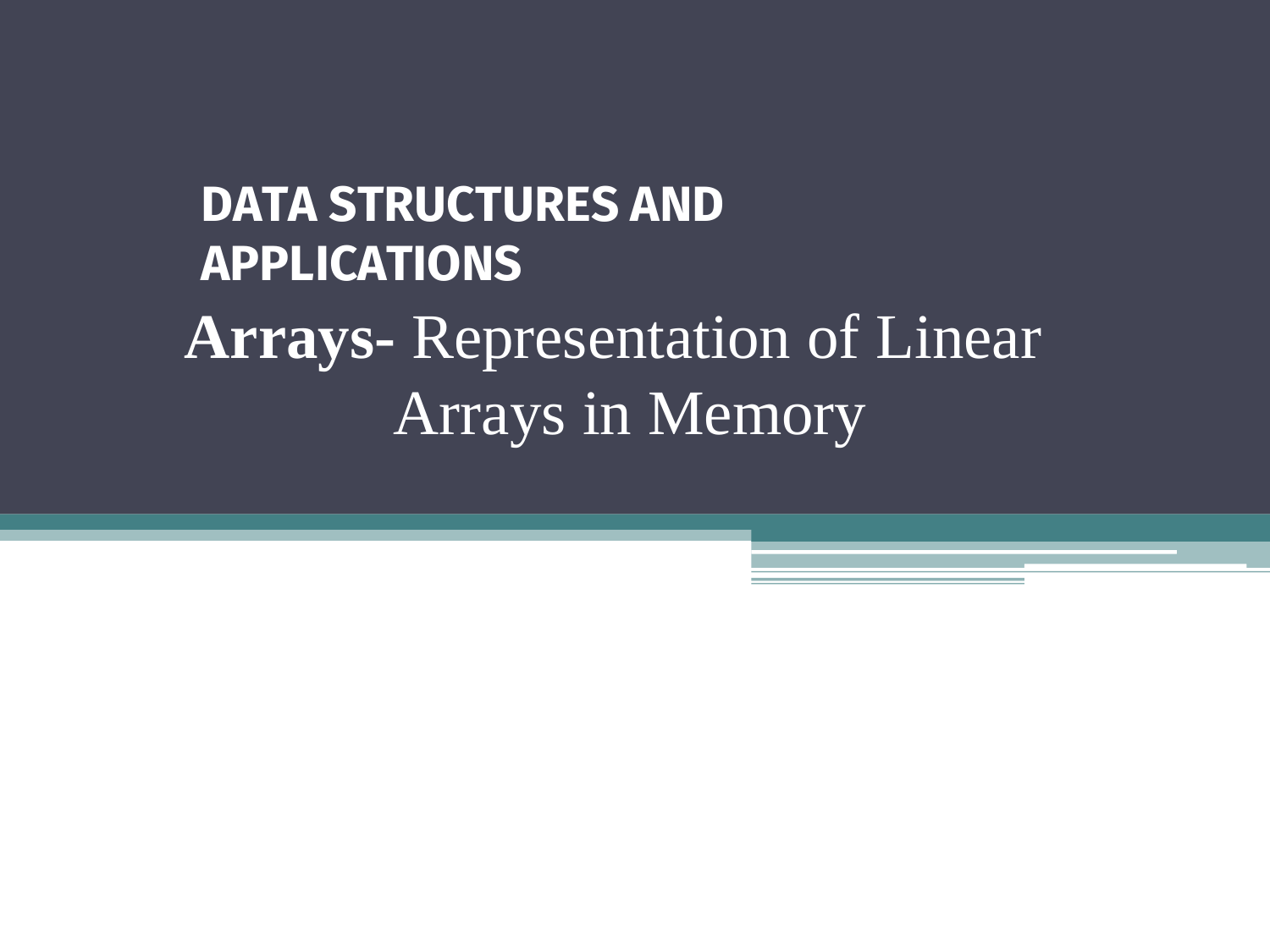

DATA STRUCTURES AND APPLICATIONS
Arrays- Representation of Linear  Arrays in Memory